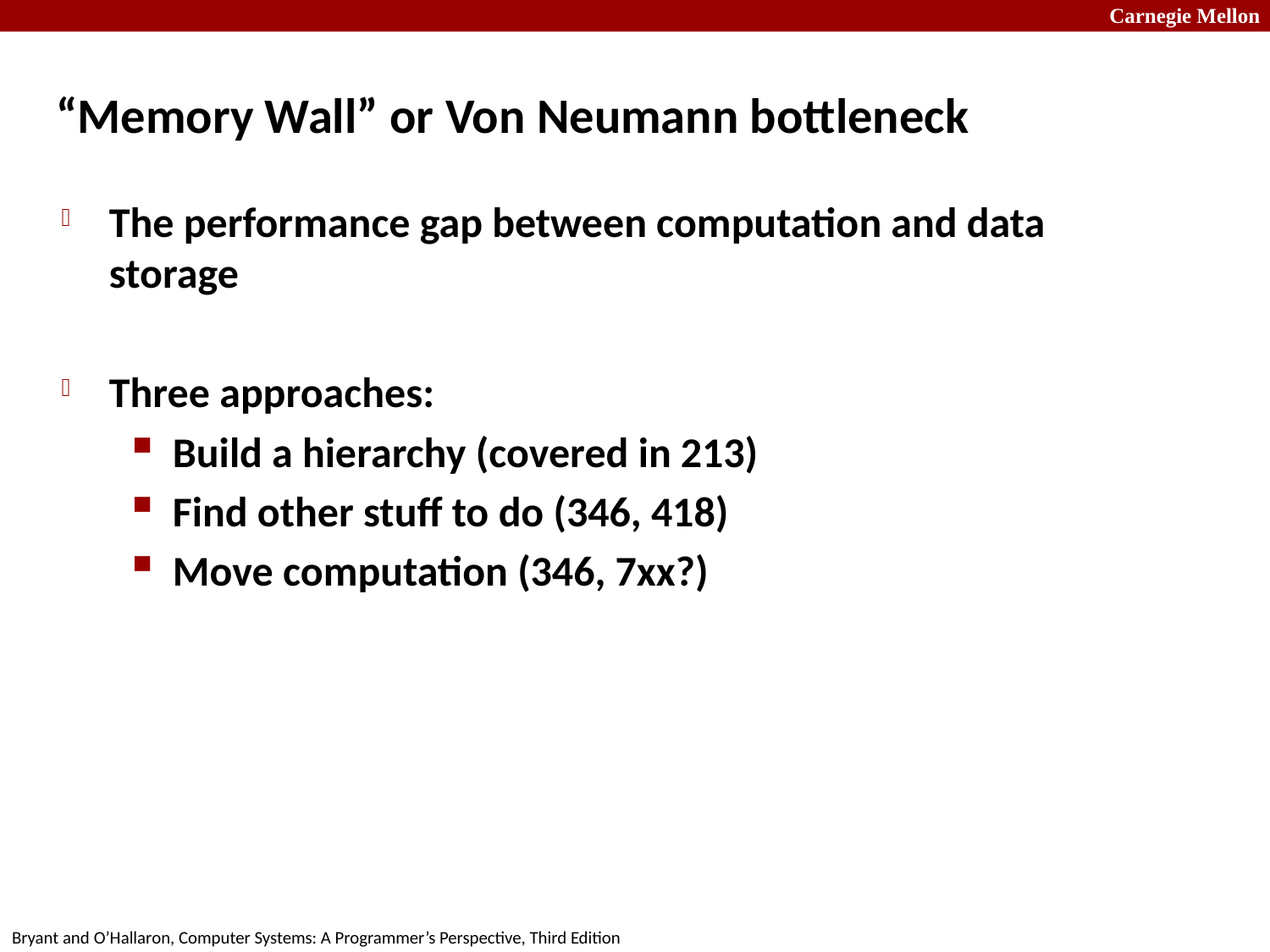

# “Memory Wall” or Von Neumann bottleneck
The performance gap between computation and data storage

Three approaches:
Build a hierarchy (covered in 213)
Find other stuff to do (346, 418)
Move computation (346, 7xx?)